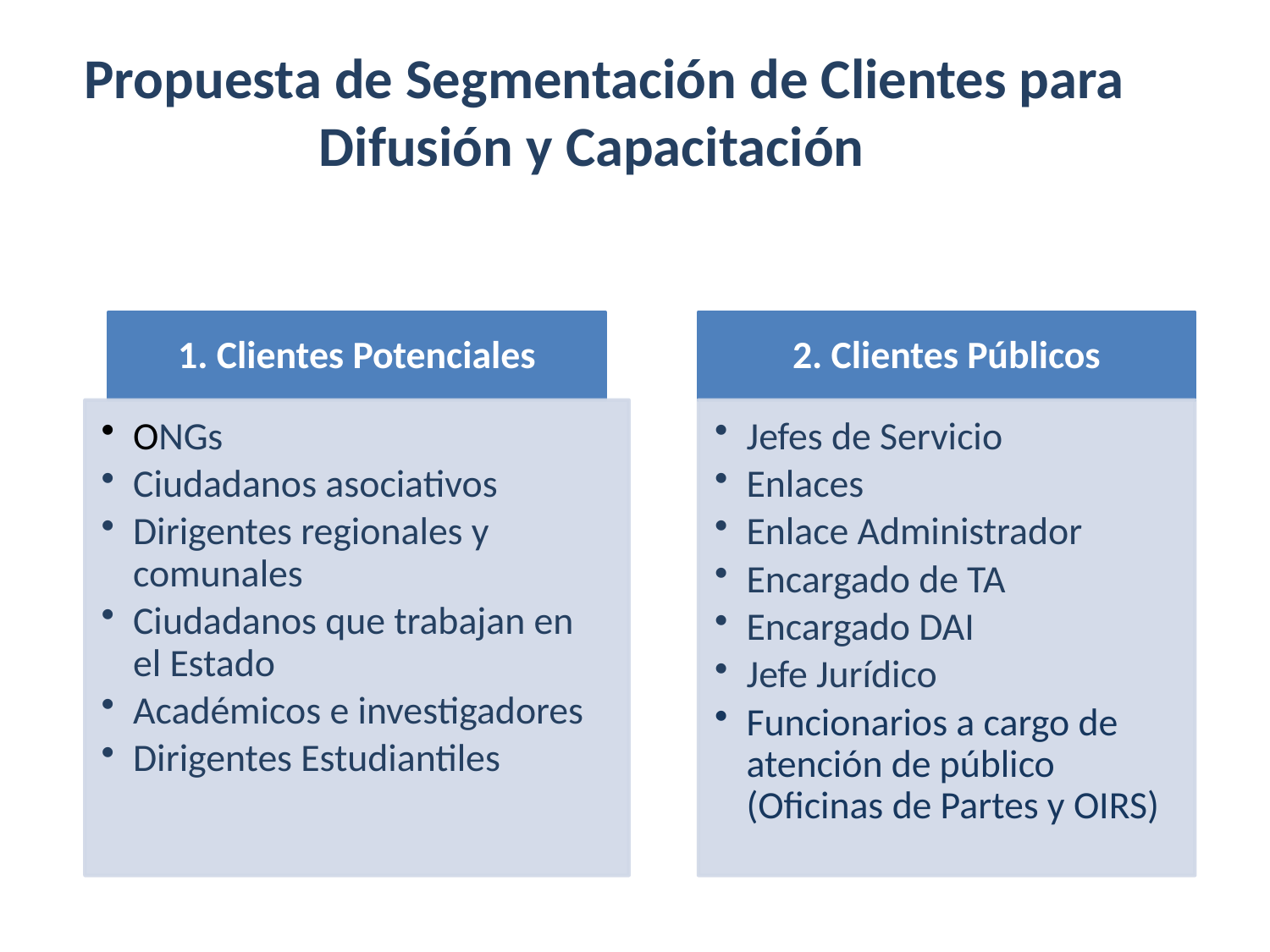

# Propuesta de Segmentación de Clientes para Difusión y Capacitación
1. Clientes Potenciales
ONGs
Ciudadanos asociativos
Dirigentes regionales y comunales
Ciudadanos que trabajan en el Estado
Académicos e investigadores
Dirigentes Estudiantiles
2. Clientes Públicos
Jefes de Servicio
Enlaces
Enlace Administrador
Encargado de TA
Encargado DAI
Jefe Jurídico
Funcionarios a cargo de atención de público (Oficinas de Partes y OIRS)